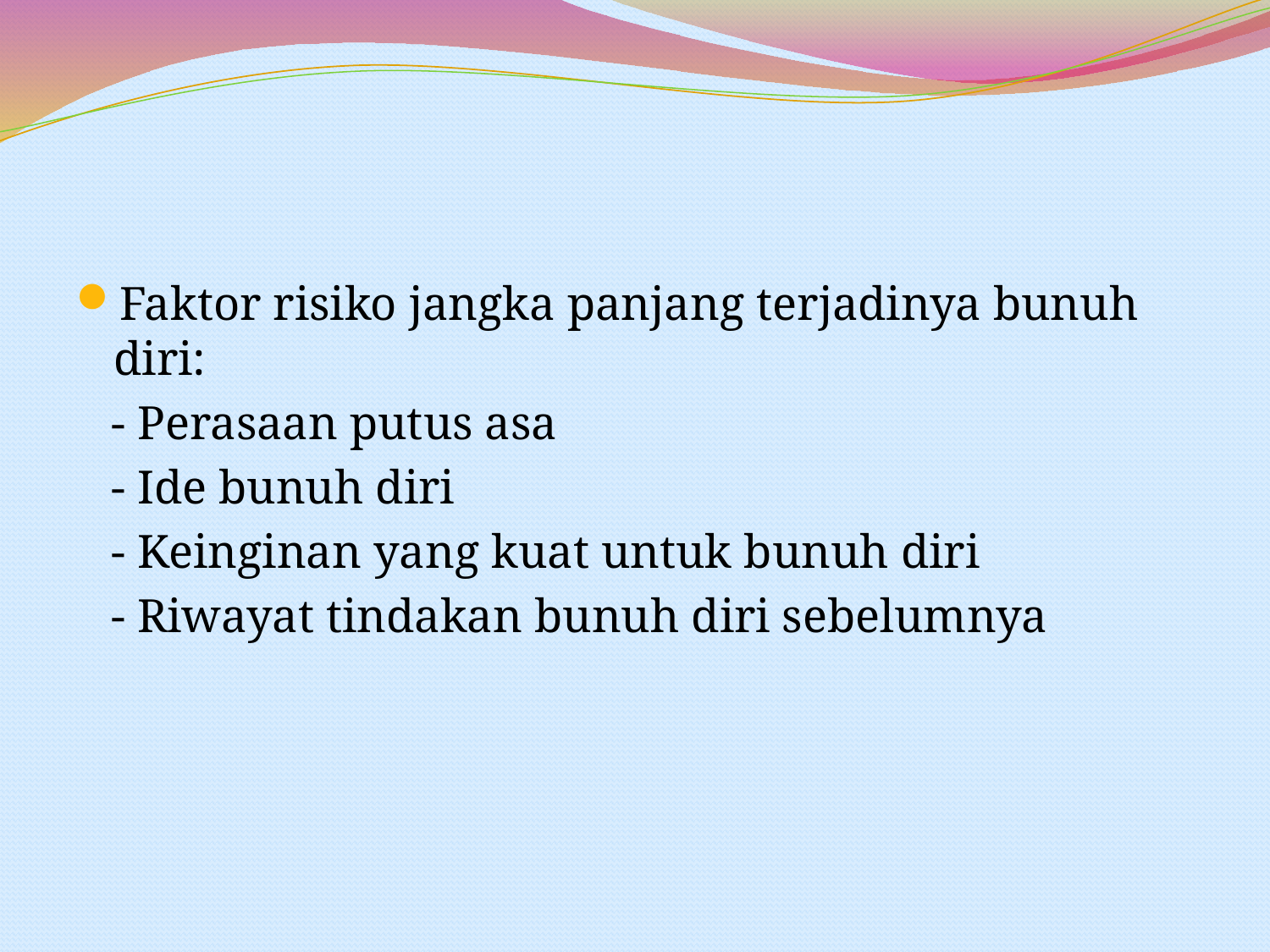

#
Faktor risiko jangka panjang terjadinya bunuh diri:
   - Perasaan putus asa
   - Ide bunuh diri
   - Keinginan yang kuat untuk bunuh diri
   - Riwayat tindakan bunuh diri sebelumnya